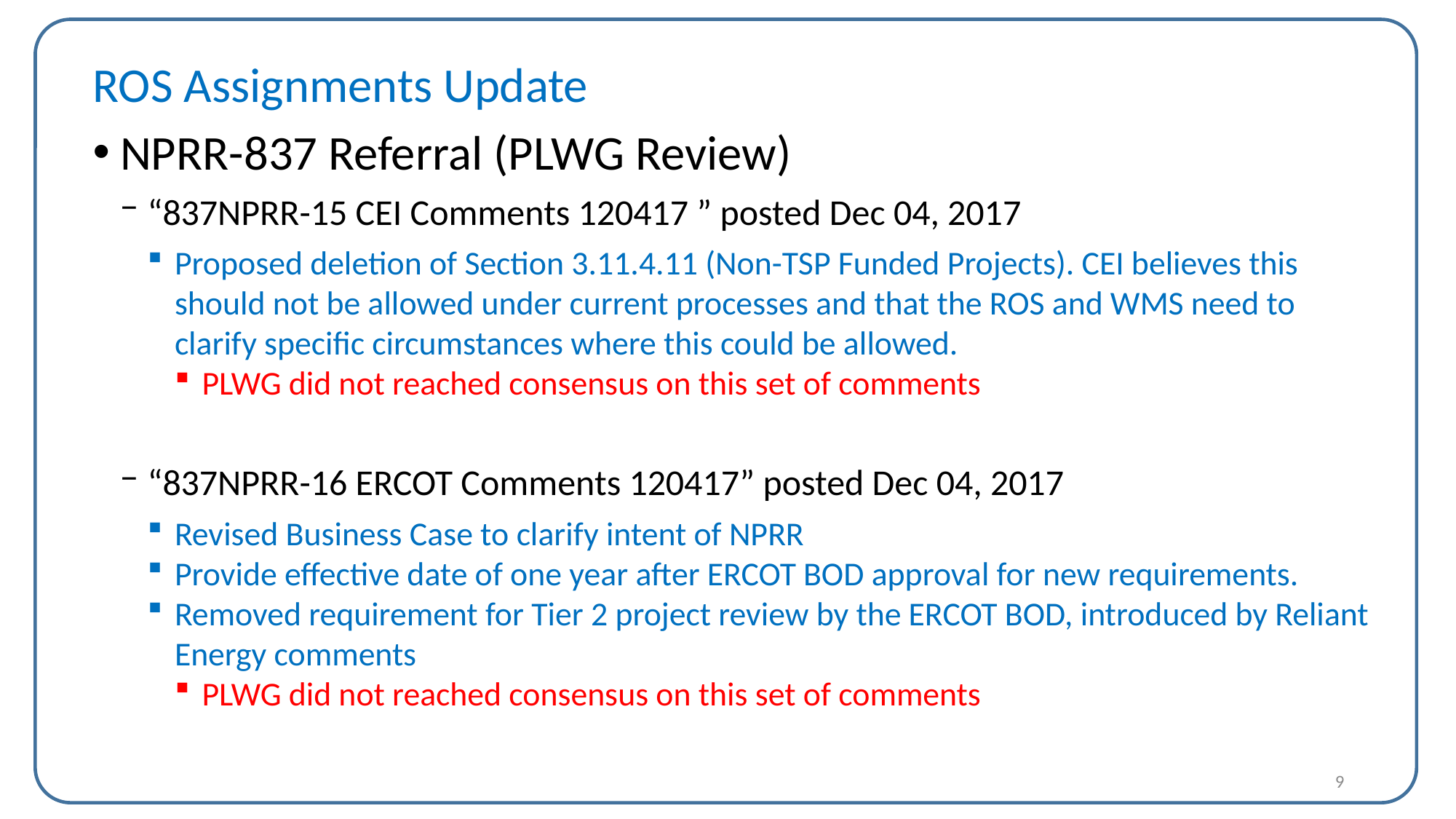

ROS Assignments Update
NPRR-837 Referral (PLWG Review)
“837NPRR-15 CEI Comments 120417 ” posted Dec 04, 2017
Proposed deletion of Section 3.11.4.11 (Non-TSP Funded Projects). CEI believes this should not be allowed under current processes and that the ROS and WMS need to clarify specific circumstances where this could be allowed.
PLWG did not reached consensus on this set of comments

“837NPRR-16 ERCOT Comments 120417” posted Dec 04, 2017
Revised Business Case to clarify intent of NPRR
Provide effective date of one year after ERCOT BOD approval for new requirements.
Removed requirement for Tier 2 project review by the ERCOT BOD, introduced by Reliant Energy comments
PLWG did not reached consensus on this set of comments

9